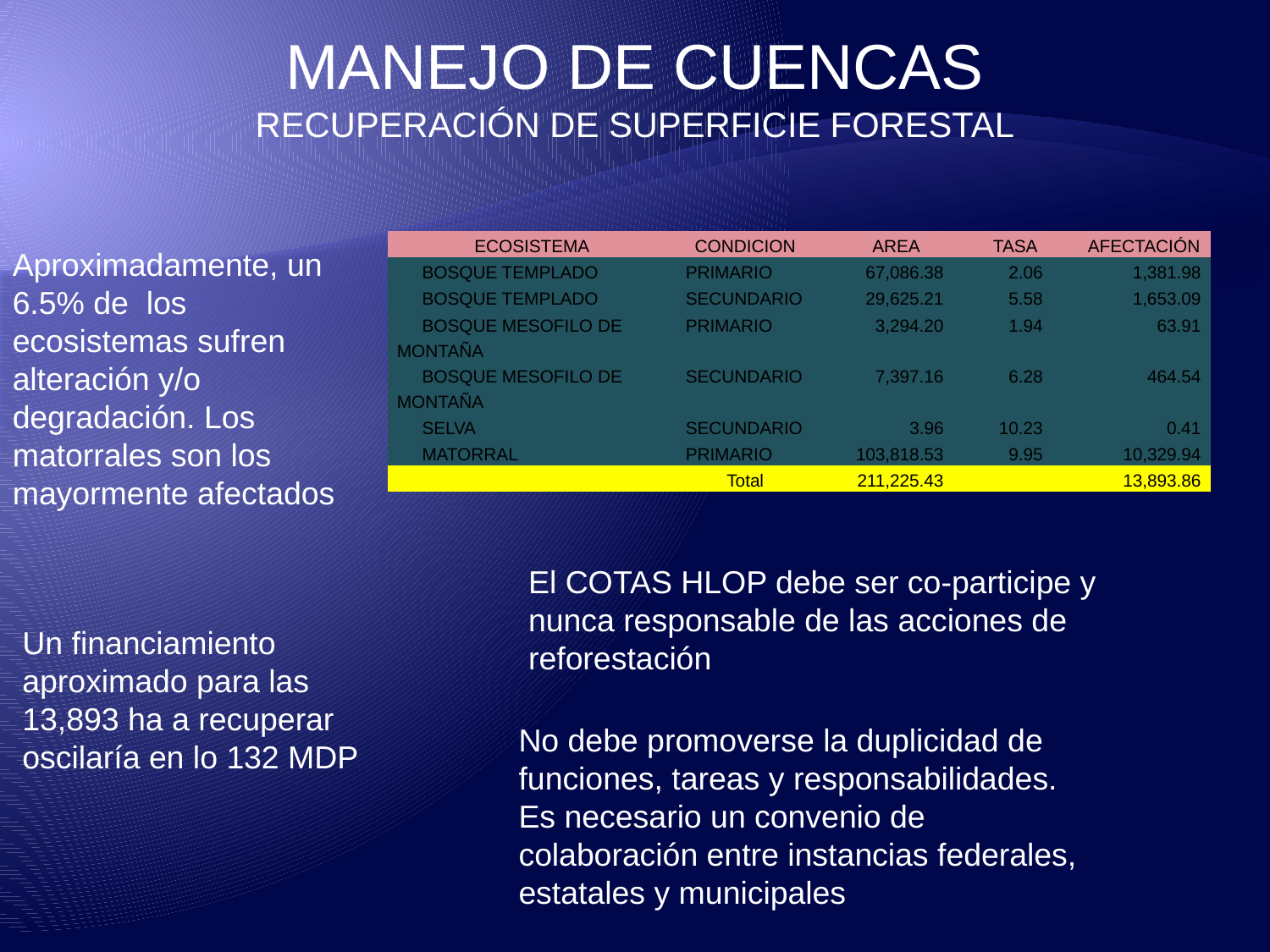

MANEJO DE CUENCAS
RECUPERACIÓN DE SUPERFICIE FORESTAL
| ECOSISTEMA | CONDICION | AREA | TASA | AFECTACIÓN |
| --- | --- | --- | --- | --- |
| BOSQUE TEMPLADO | PRIMARIO | 67,086.38 | 2.06 | 1,381.98 |
| BOSQUE TEMPLADO | SECUNDARIO | 29,625.21 | 5.58 | 1,653.09 |
| BOSQUE MESOFILO DE MONTAÑA | PRIMARIO | 3,294.20 | 1.94 | 63.91 |
| BOSQUE MESOFILO DE MONTAÑA | SECUNDARIO | 7,397.16 | 6.28 | 464.54 |
| SELVA | SECUNDARIO | 3.96 | 10.23 | 0.41 |
| MATORRAL | PRIMARIO | 103,818.53 | 9.95 | 10,329.94 |
|  | Total | 211,225.43 |  | 13,893.86 |
Aproximadamente, un 6.5% de  los ecosistemas sufren alteración y/o degradación. Los matorrales son los mayormente afectados
El COTAS HLOP debe ser co-participe y nunca responsable de las acciones de reforestación
Un financiamiento aproximado para las 13,893 ha a recuperar oscilaría en lo 132 MDP
No debe promoverse la duplicidad de funciones, tareas y responsabilidades. Es necesario un convenio de colaboración entre instancias federales, estatales y municipales